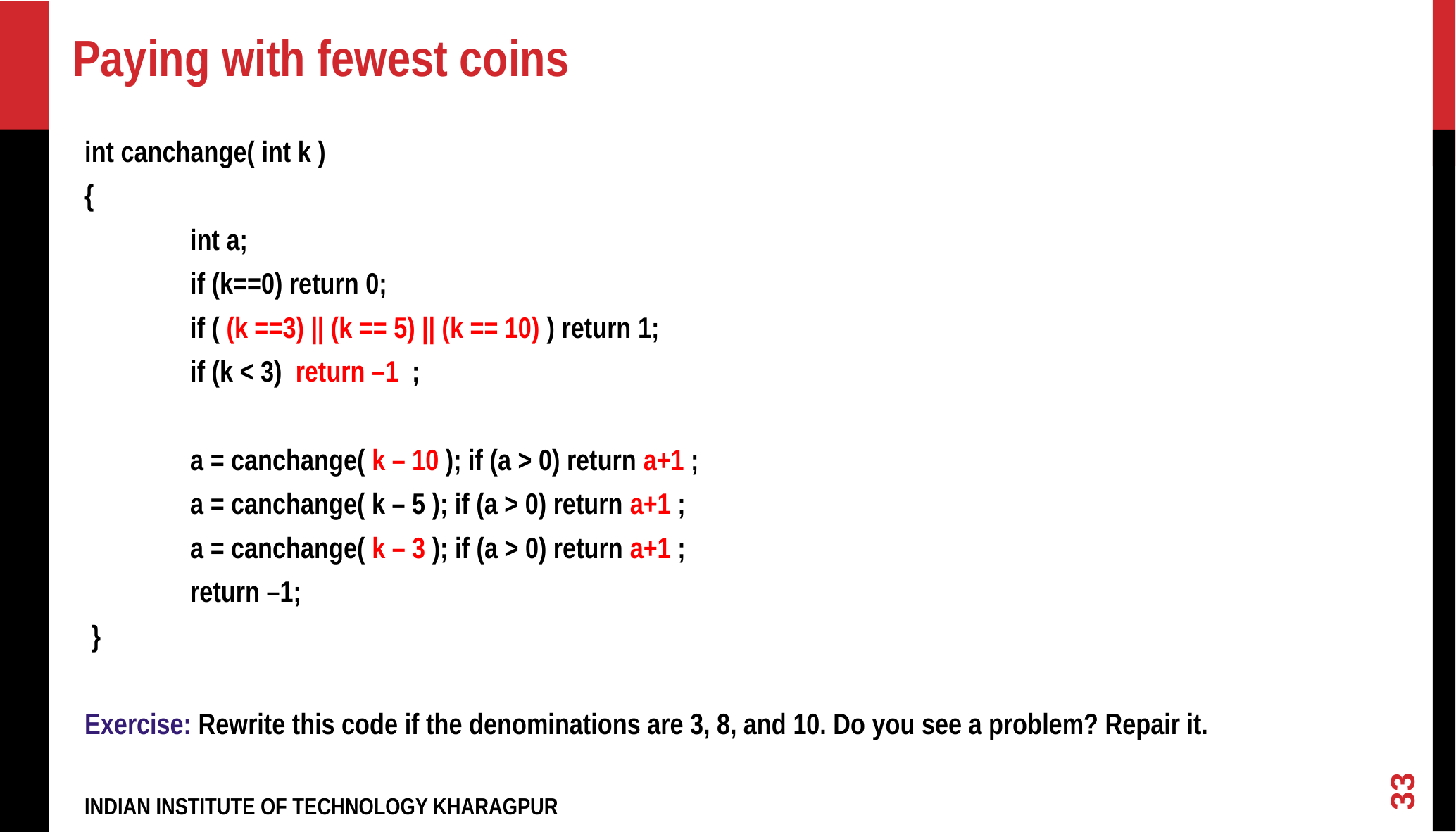

# Paying with fewest coins
int canchange( int k )
{
	int a;
	if (k==0) return 0;
	if ( (k ==3) || (k == 5) || (k == 10) ) return 1;
	if (k < 3)  return –1  ;

	a = canchange( k – 10 ); if (a > 0) return a+1 ;
	a = canchange( k – 5 ); if (a > 0) return a+1 ;
	a = canchange( k – 3 ); if (a > 0) return a+1 ;
	return –1;
 }

Exercise: Rewrite this code if the denominations are 3, 8, and 10. Do you see a problem? Repair it.
33
INDIAN INSTITUTE OF TECHNOLOGY KHARAGPUR